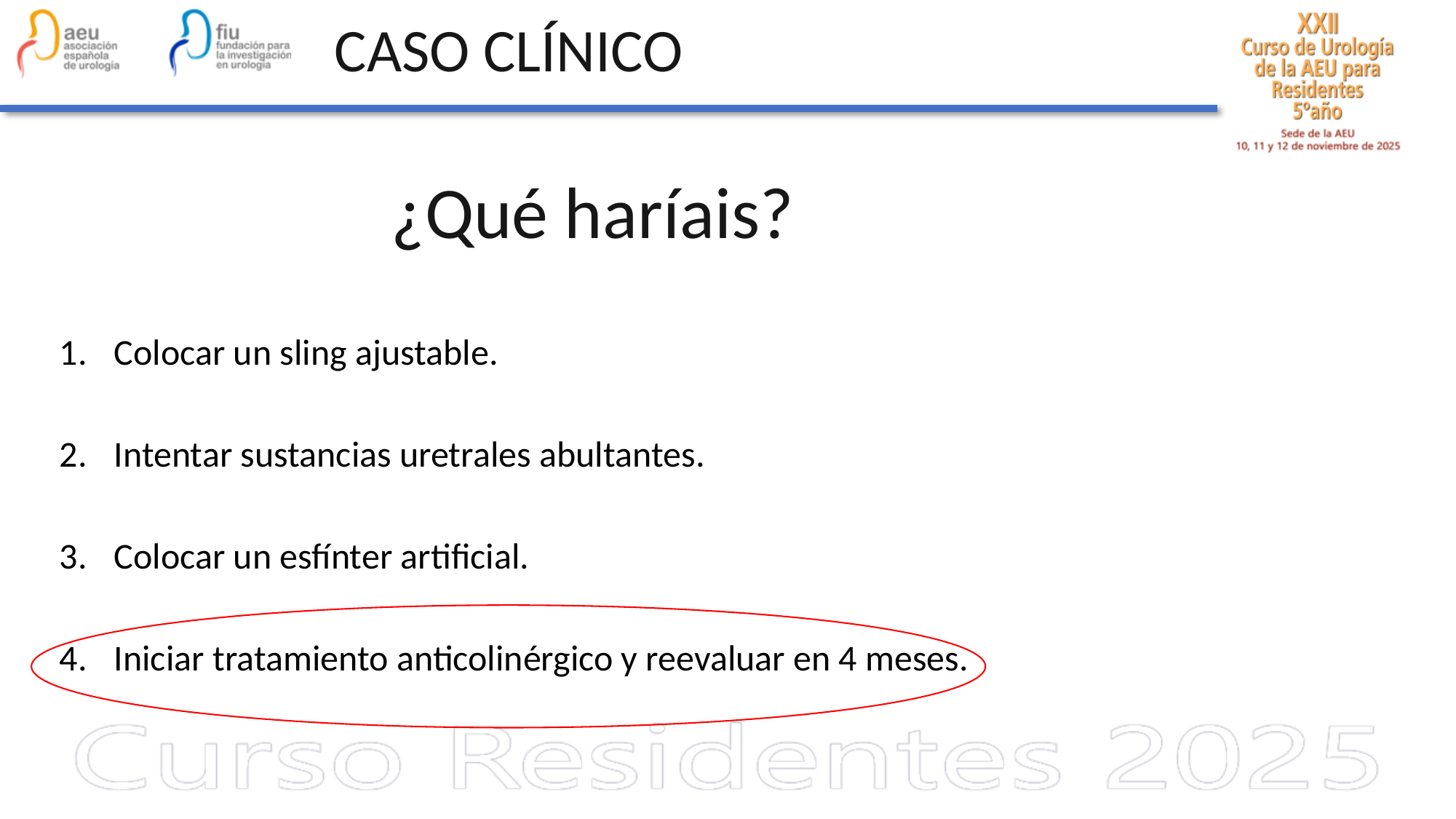

CASO CLÍNICO
¿Qué haríais?
Colocar un sling ajustable.

Intentar sustancias uretrales abultantes.

Colocar un esfínter artificial.

Iniciar tratamiento anticolinérgico y reevaluar en 4 meses.